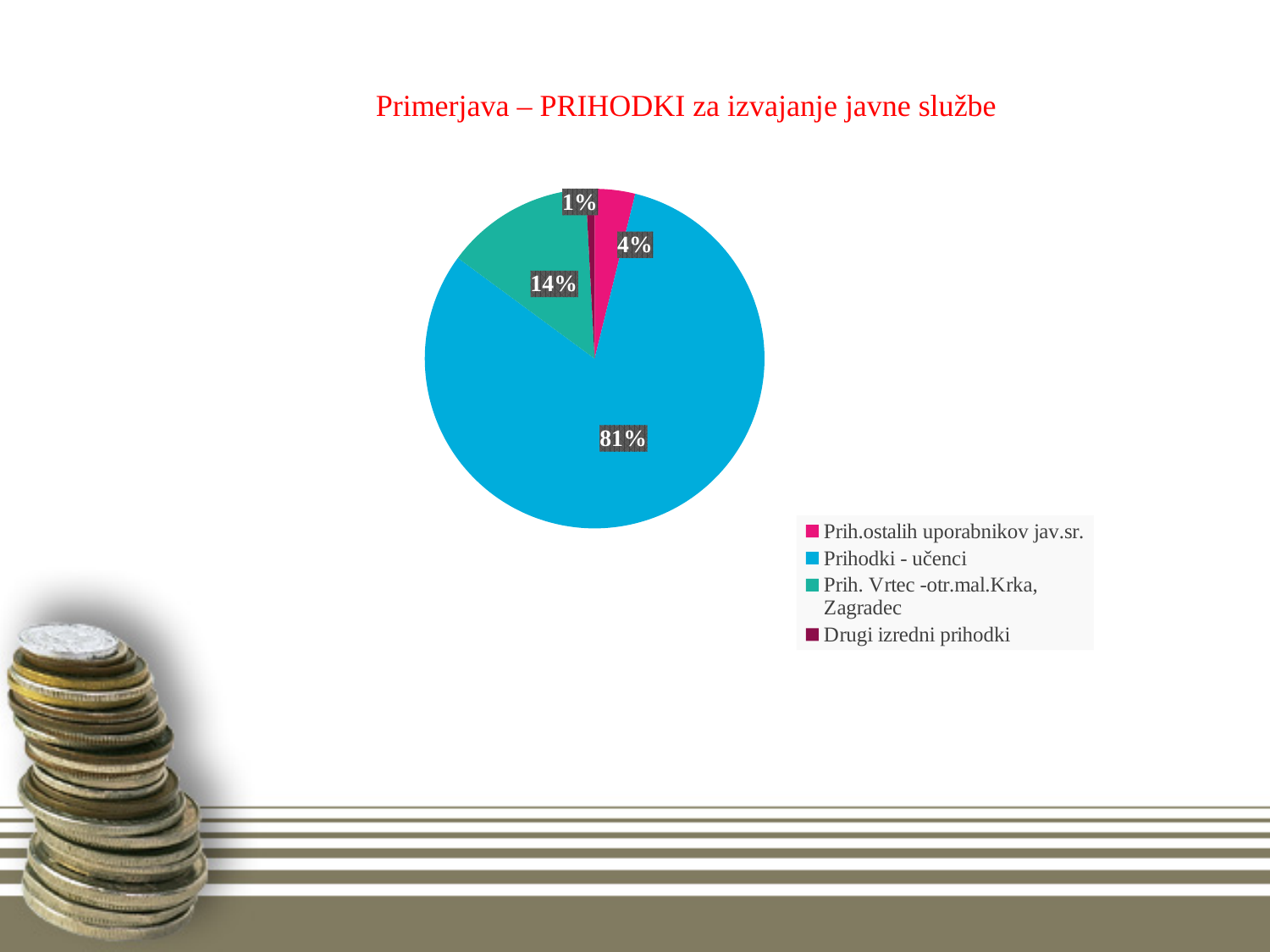

# Primerjava – PRIHODKI za izvajanje javne službe

[unsupported chart]